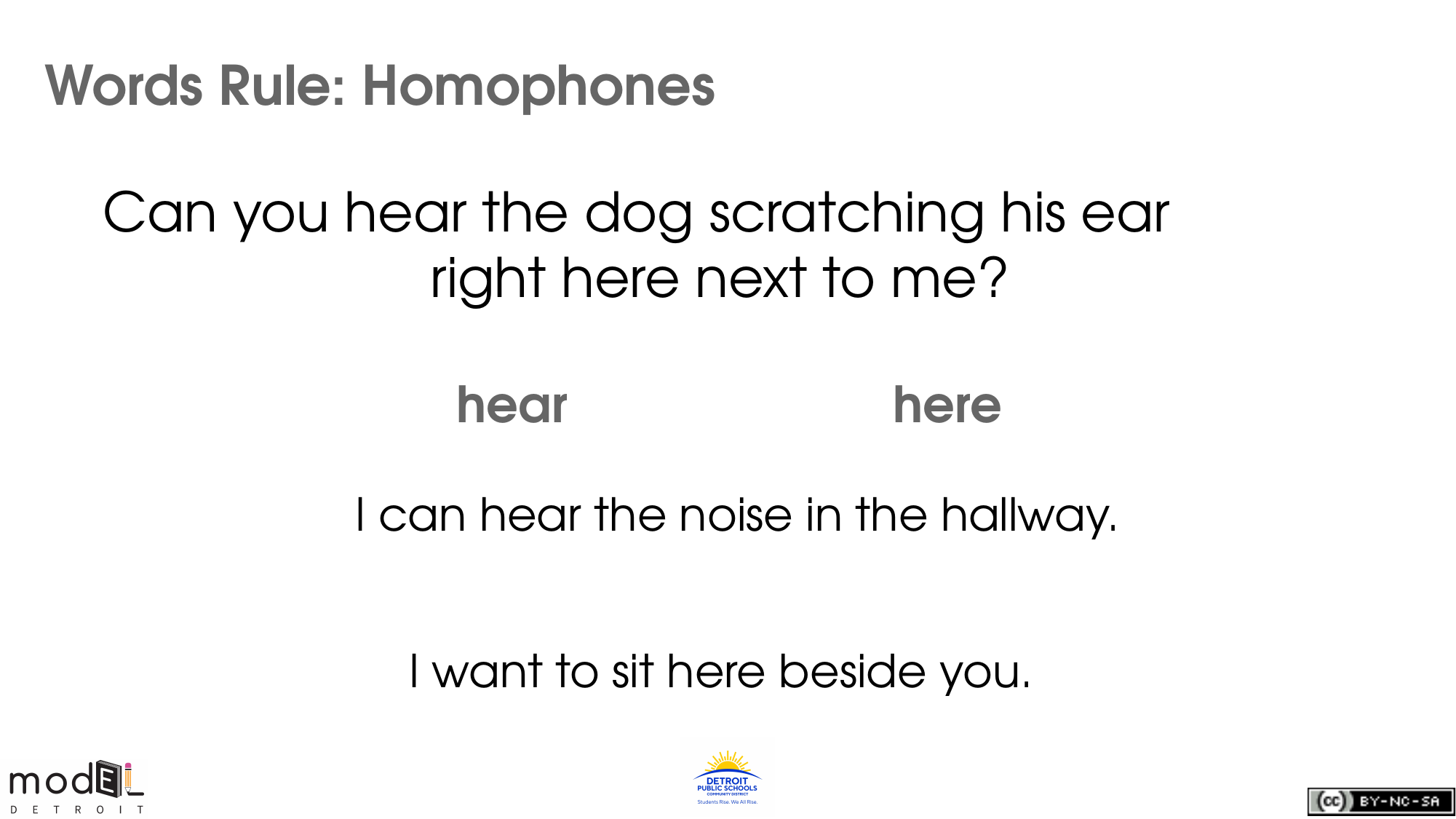

# Words Rule: Homophones
Can you hear the dog scratching his ear            right here next to me?

hear			here
I can hear the noise in the hallway.

I want to sit here beside you.